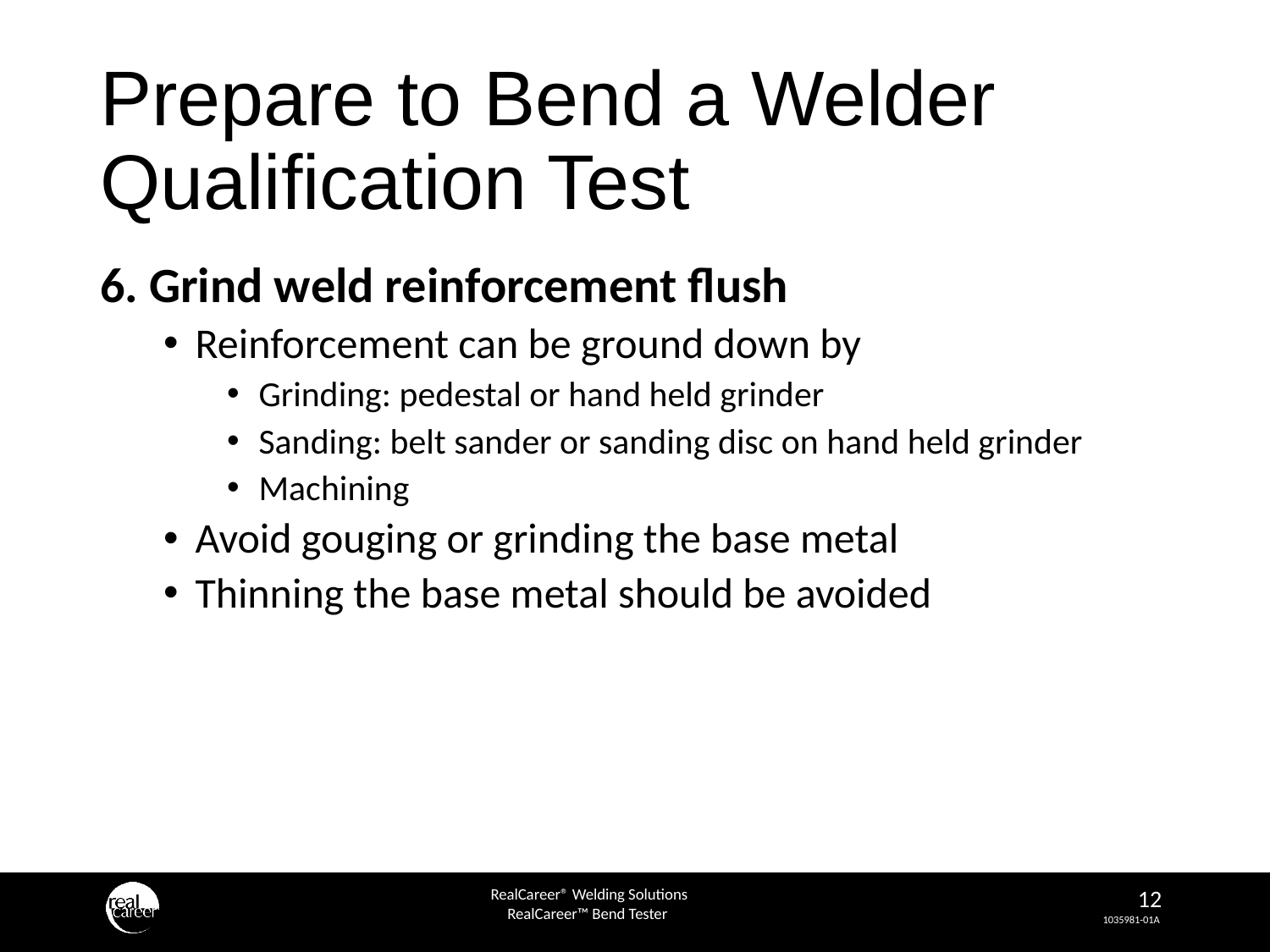

# Prepare to Bend a Welder Qualification Test
6. Grind weld reinforcement flush
Reinforcement can be ground down by
Grinding: pedestal or hand held grinder
Sanding: belt sander or sanding disc on hand held grinder
Machining
Avoid gouging or grinding the base metal
Thinning the base metal should be avoided